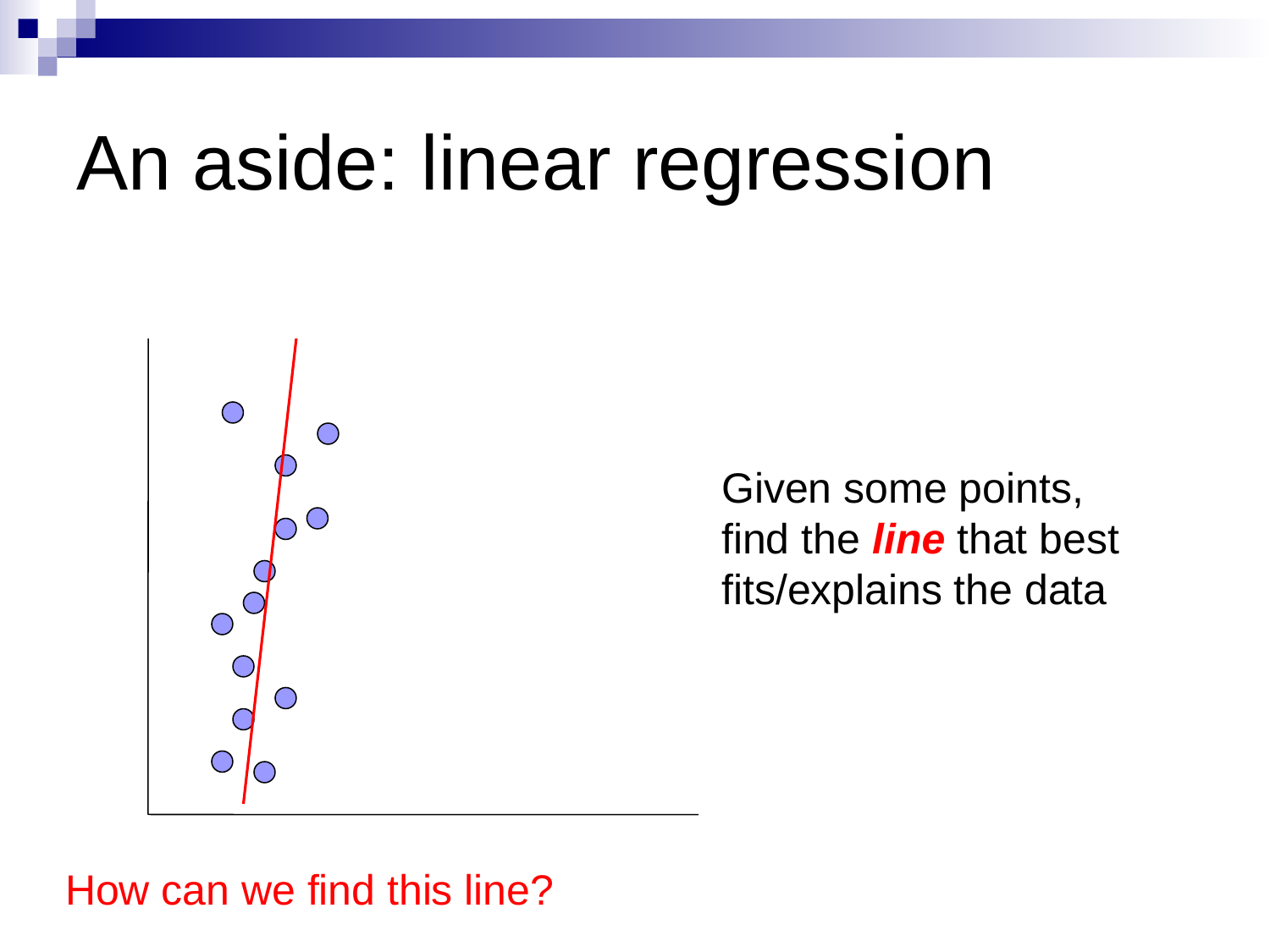

# An aside: linear regression

Given some points, find the line that best fits/explains the data

How can we find this line?